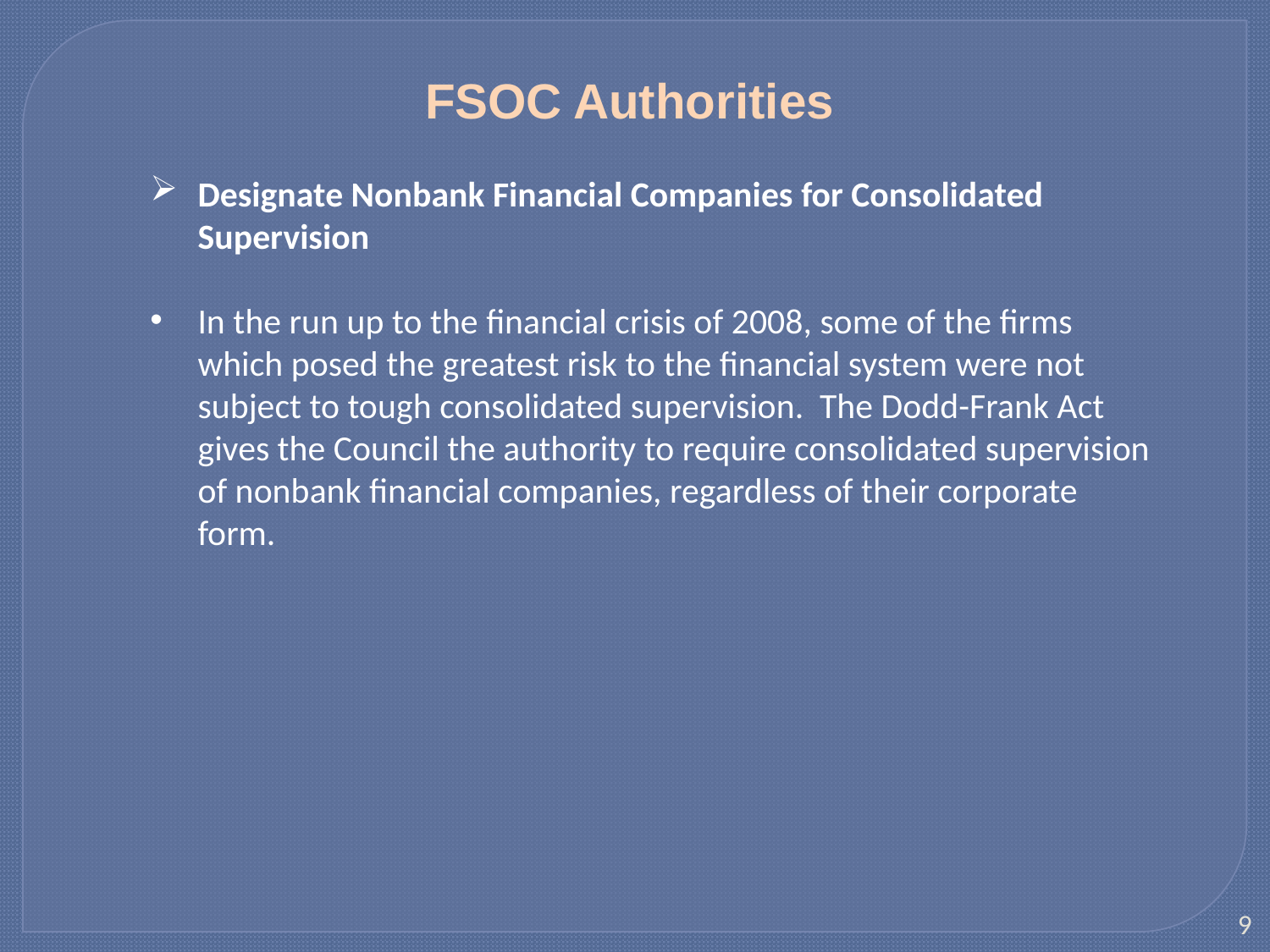

FSOC Authorities
Designate Nonbank Financial Companies for Consolidated Supervision

In the run up to the financial crisis of 2008, some of the firms which posed the greatest risk to the financial system were not subject to tough consolidated supervision.  The Dodd-Frank Act gives the Council the authority to require consolidated supervision of nonbank financial companies, regardless of their corporate form.
9